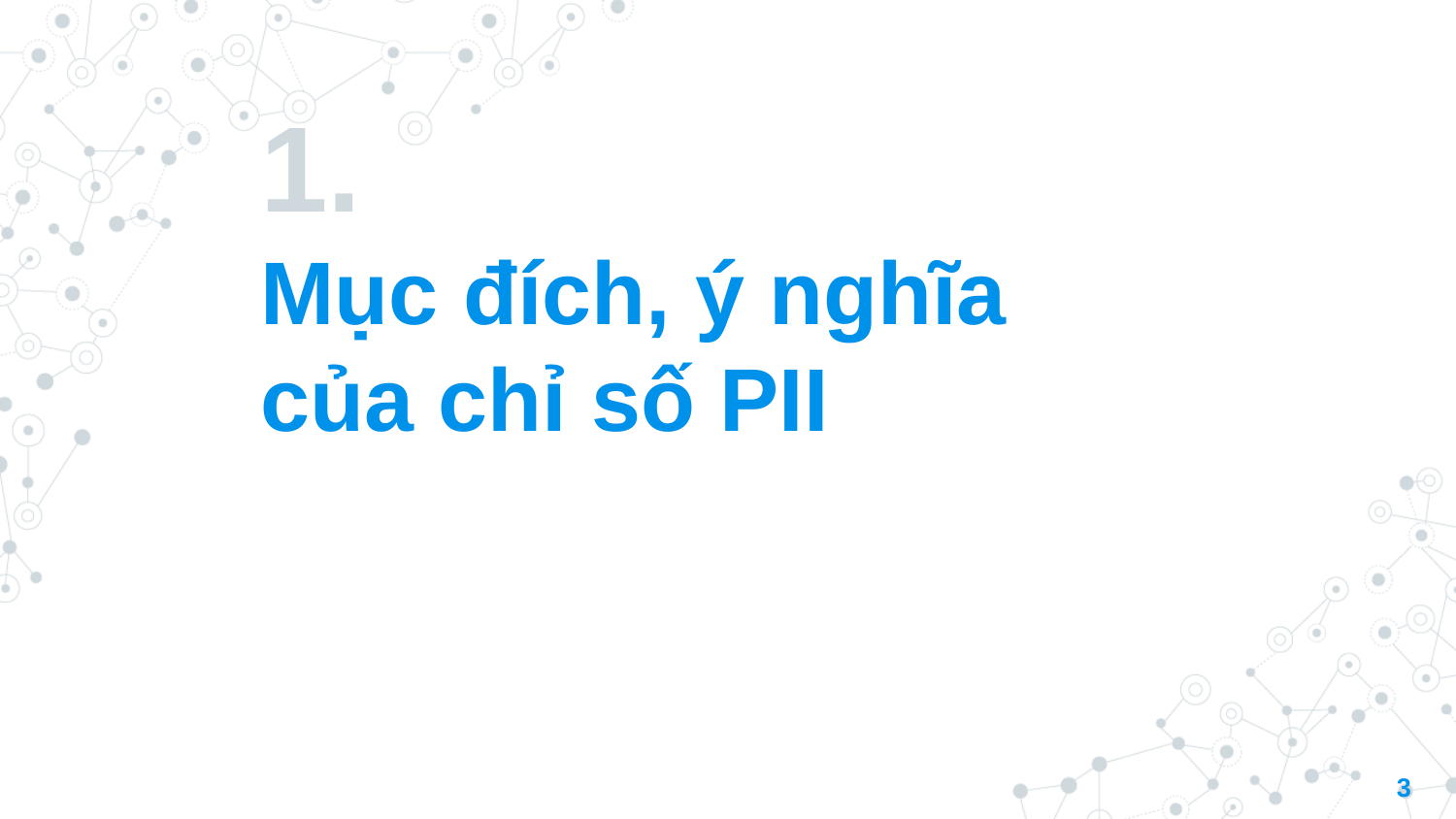

# 1.
Mục đích, ý nghĩa của chỉ số PII
3